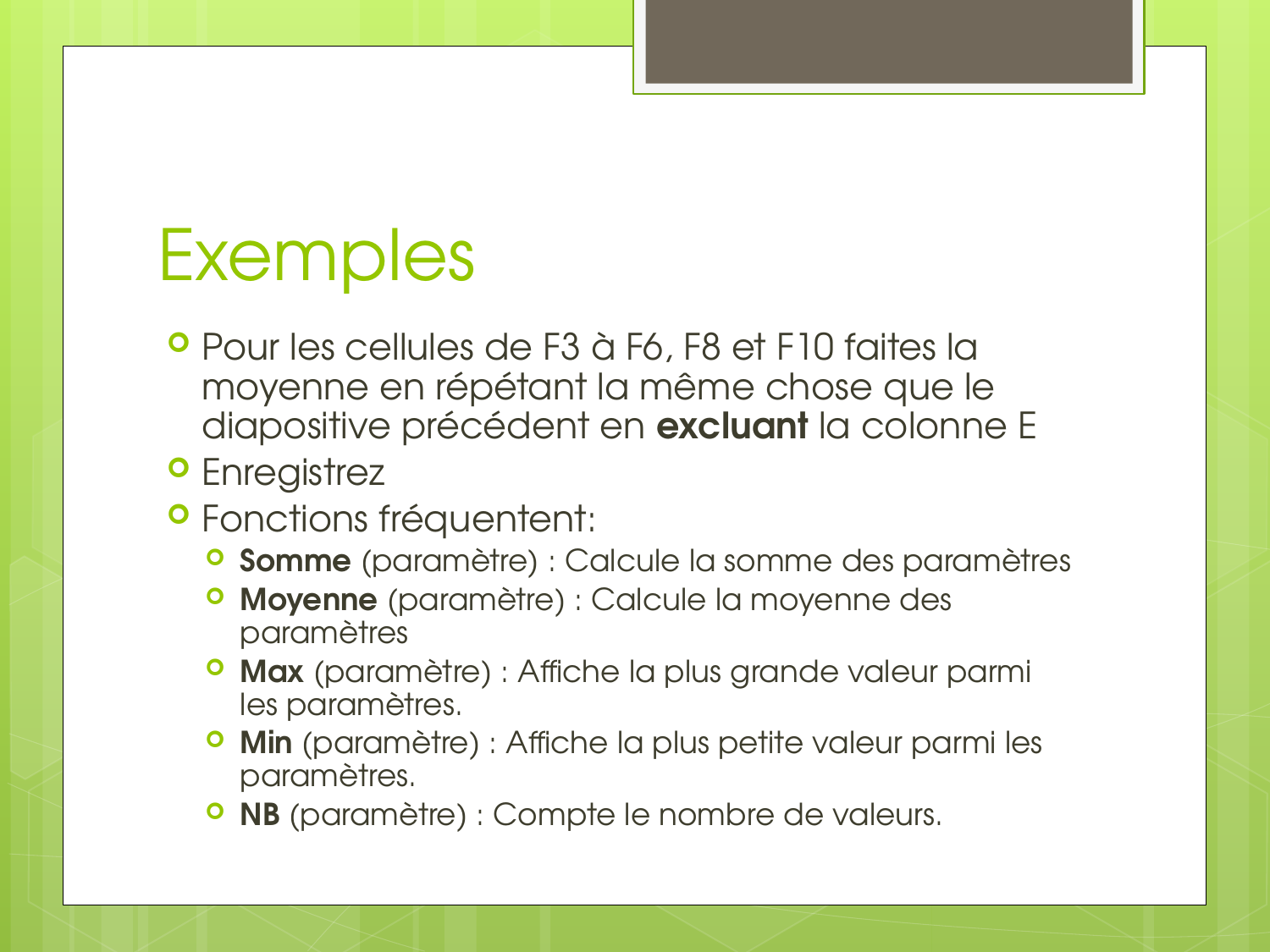

# Exemples
Pour les cellules de F3 à F6, F8 et F10 faites la moyenne en répétant la même chose que le diapositive précédent en excluant la colonne E
Enregistrez
Fonctions fréquentent:
Somme (paramètre) : Calcule la somme des paramètres
Moyenne (paramètre) : Calcule la moyenne des paramètres
Max (paramètre) : Affiche la plus grande valeur parmi les paramètres.
Min (paramètre) : Affiche la plus petite valeur parmi les paramètres.
NB (paramètre) : Compte le nombre de valeurs.